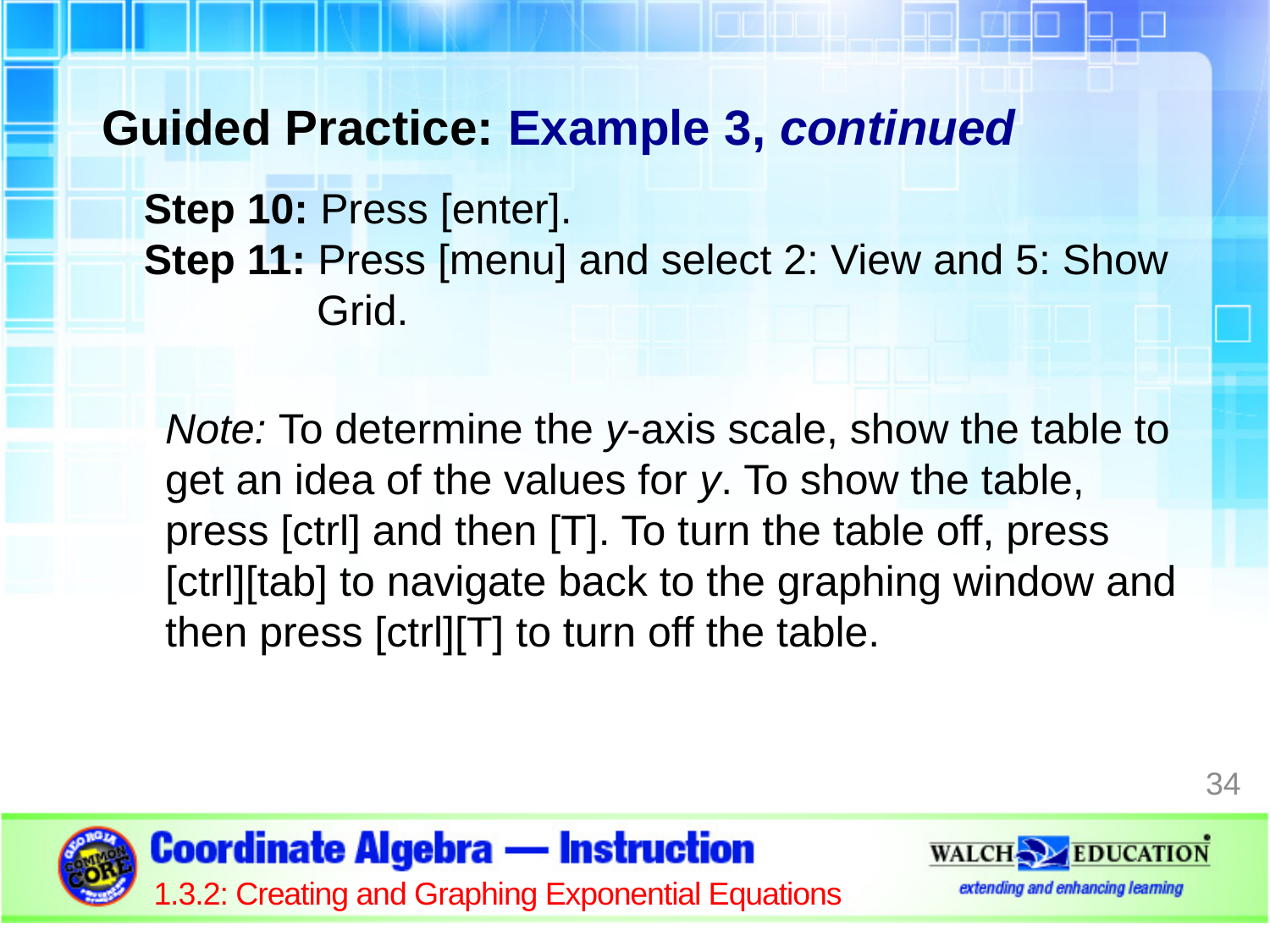

Guided Practice: Example 3, continued

Step 10: Press [enter].
Step 11: Press [menu] and select 2: View and 5: Show
 Grid.

Note: To determine the y-axis scale, show the table to get an idea of the values for y. To show the table, press [ctrl] and then [T]. To turn the table off, press [ctrl][tab] to navigate back to the graphing window and then press [ctrl][T] to turn off the table.
34
1.3.2: Creating and Graphing Exponential Equations